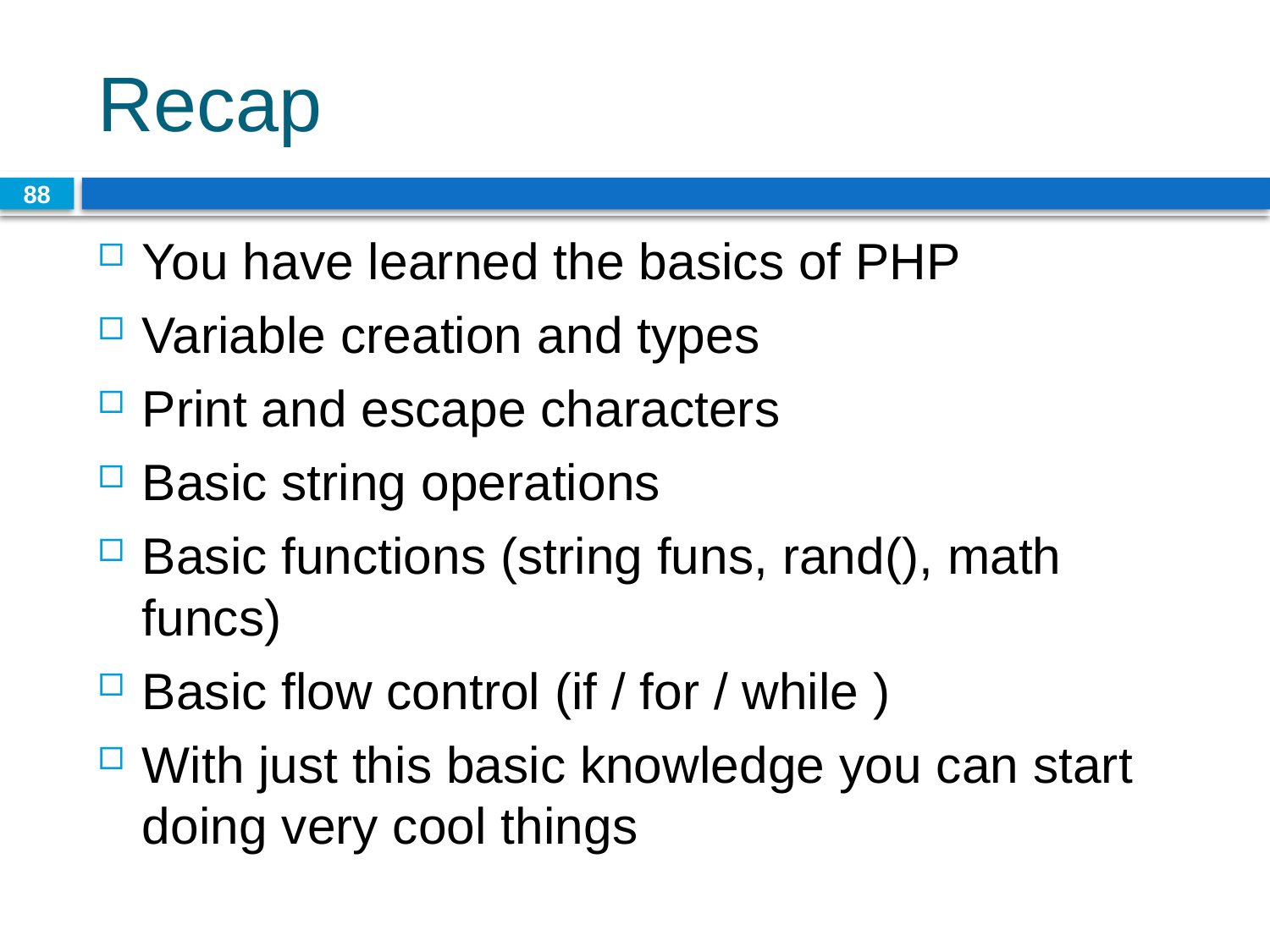

# Recap
88
You have learned the basics of PHP
Variable creation and types
Print and escape characters
Basic string operations
Basic functions (string funs, rand(), math funcs)
Basic flow control (if / for / while )
With just this basic knowledge you can start doing very cool things